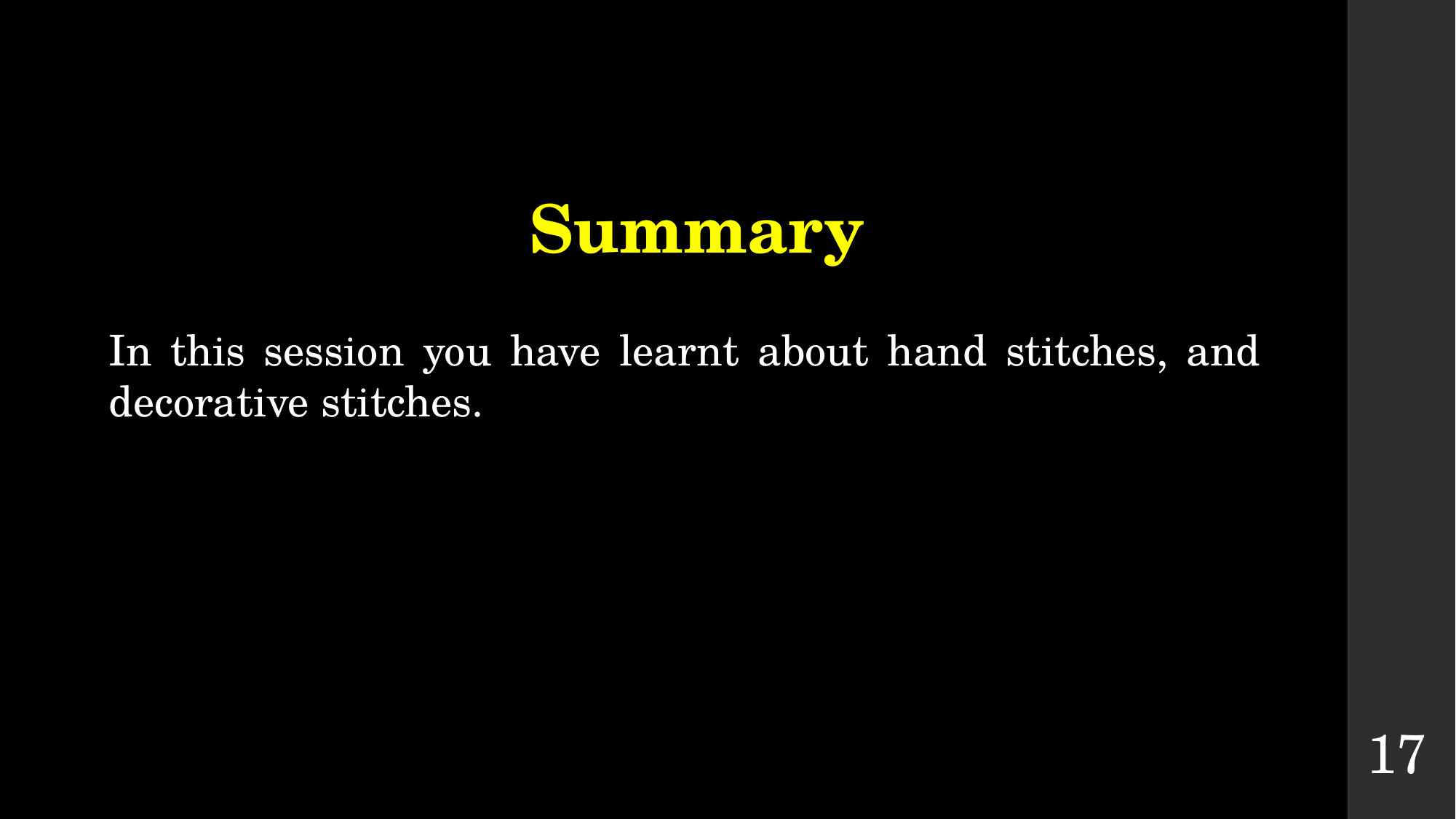

# Summary
In this session you have learnt about hand stitches, and decorative stitches.
17